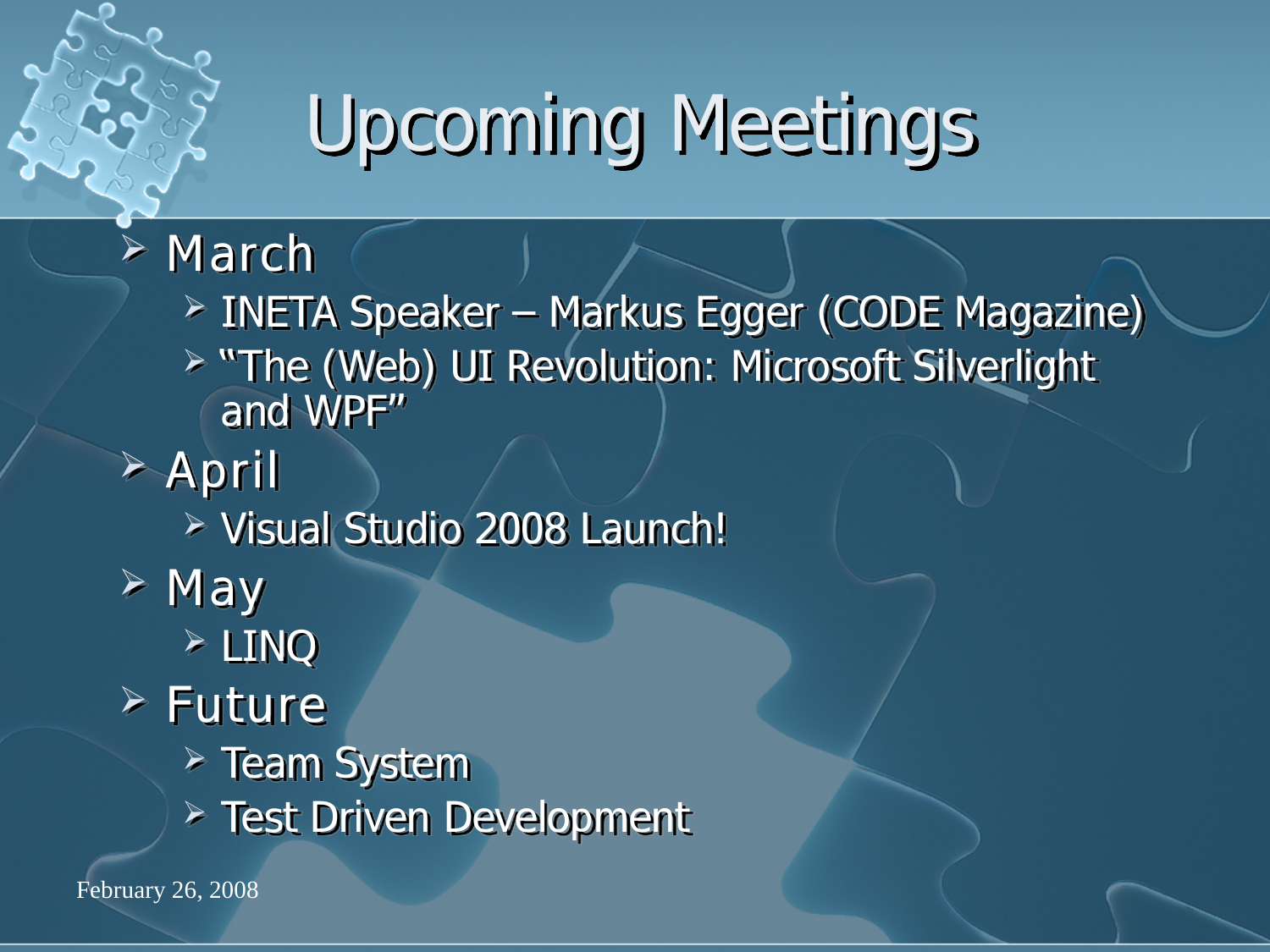

# Upcoming Meetings
March
INETA Speaker – Markus Egger (CODE Magazine)
“The (Web) UI Revolution: Microsoft Silverlight and WPF”
April
Visual Studio 2008 Launch!
May
LINQ
Future
Team System
Test Driven Development
February 26, 2008